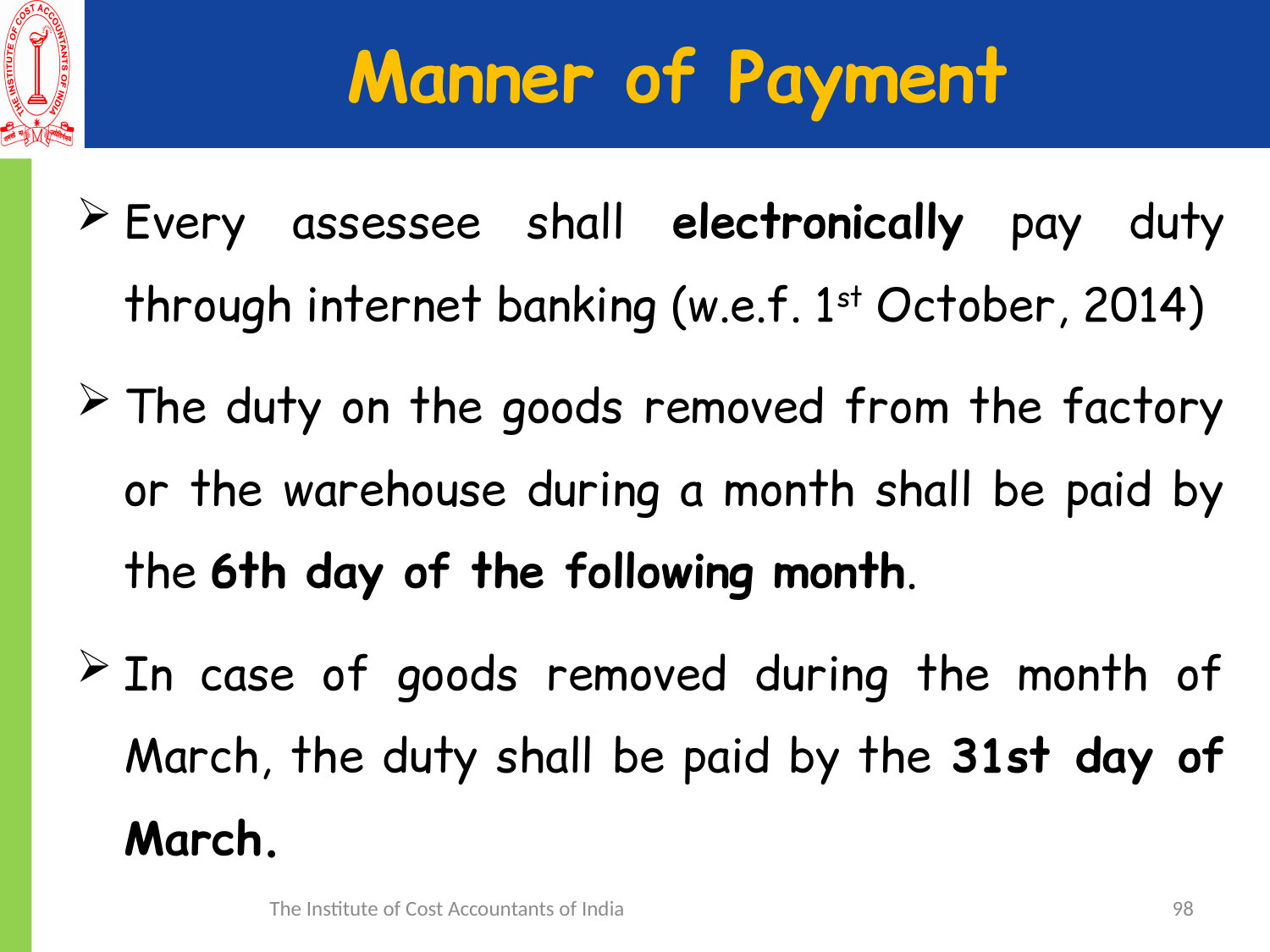

# Manner of Payment
Every assessee shall electronically pay duty through internet banking (w.e.f. 1st October, 2014)
The duty on the goods removed from the factory or the warehouse during a month shall be paid by the 6th day of the following month.
In case of goods removed during the month of March, the duty shall be paid by the 31st day of March.
The Institute of Cost Accountants of India
98